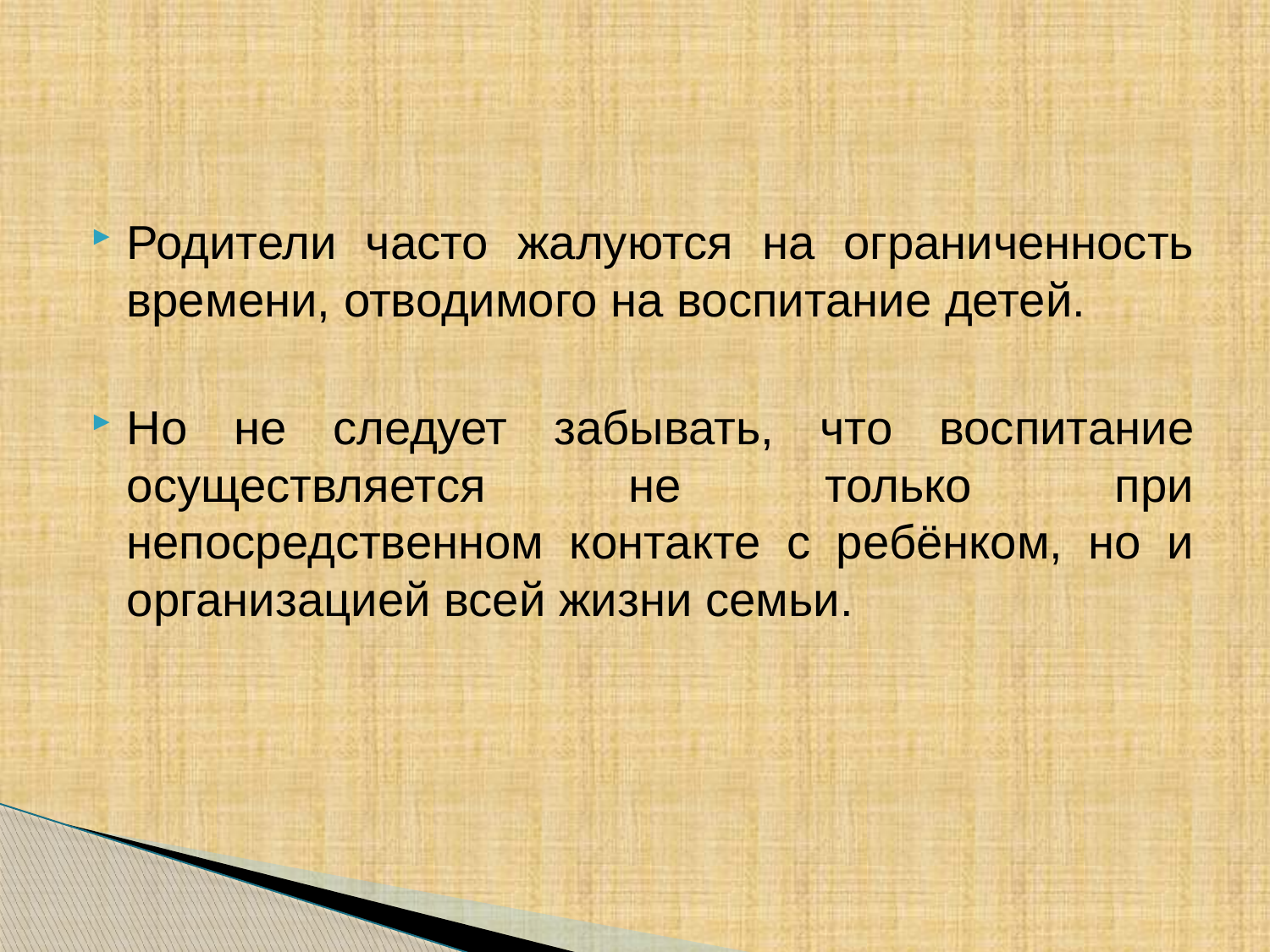

Родители часто жалуются на ограниченность времени, отводимого на воспитание детей.

Но не следует забывать, что воспитание осуществляется не только при непосредственном контакте с ребёнком, но и организацией всей жизни семьи.